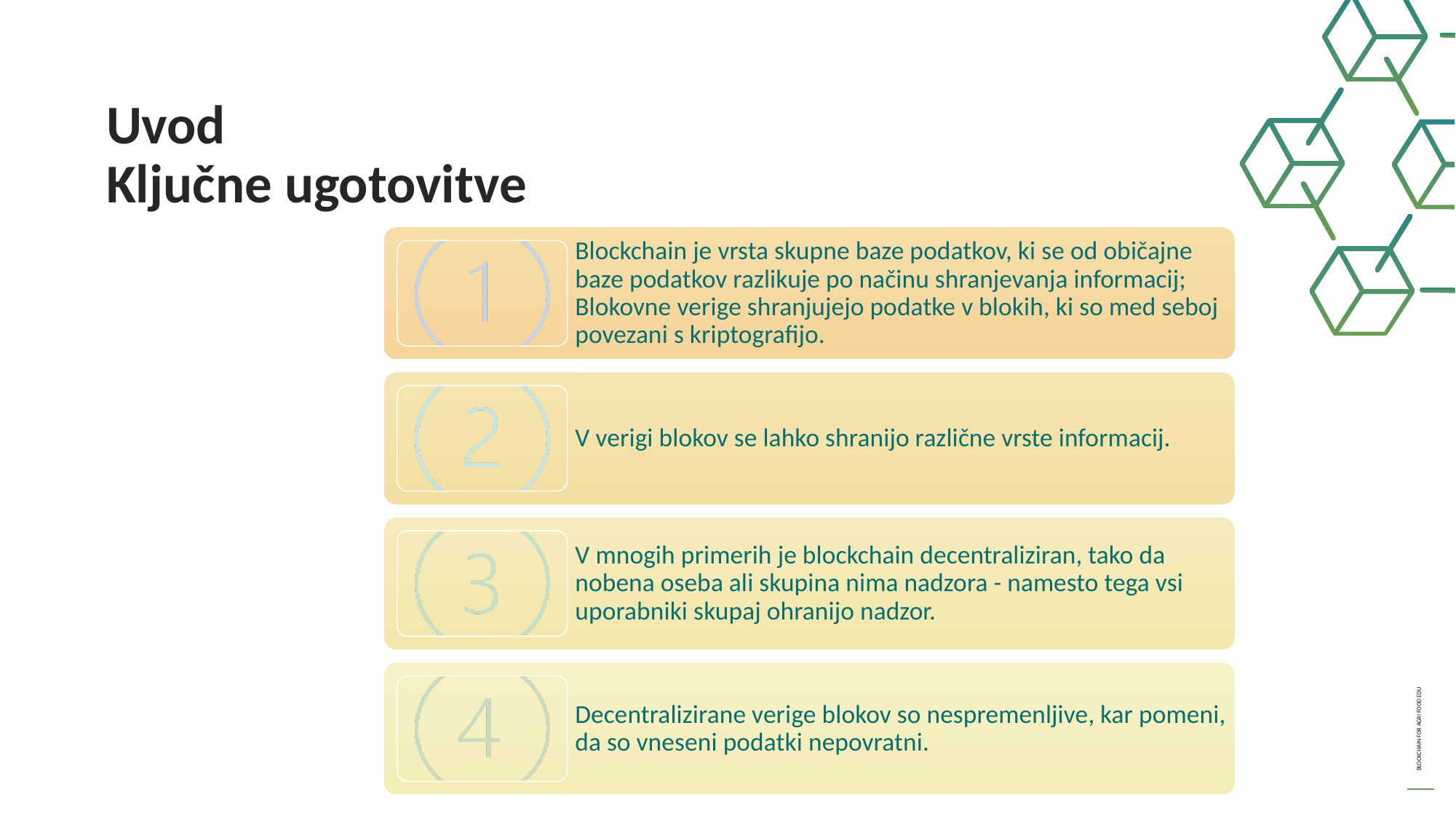

Uvod
Ključne ugotovitve

Blockchain je vrsta skupne baze podatkov, ki se od običajne baze podatkov razlikuje po načinu shranjevanja informacij; Blokovne verige shranjujejo podatke v blokih, ki so med seboj povezani s kriptografijo.

V verigi blokov se lahko shranijo različne vrste informacij.

V mnogih primerih je blockchain decentraliziran, tako da nobena oseba ali skupina nima nadzora - namesto tega vsi uporabniki skupaj ohranijo nadzor.

Decentralizirane verige blokov so nespremenljive, kar pomeni, da so vneseni podatki nepovratni.